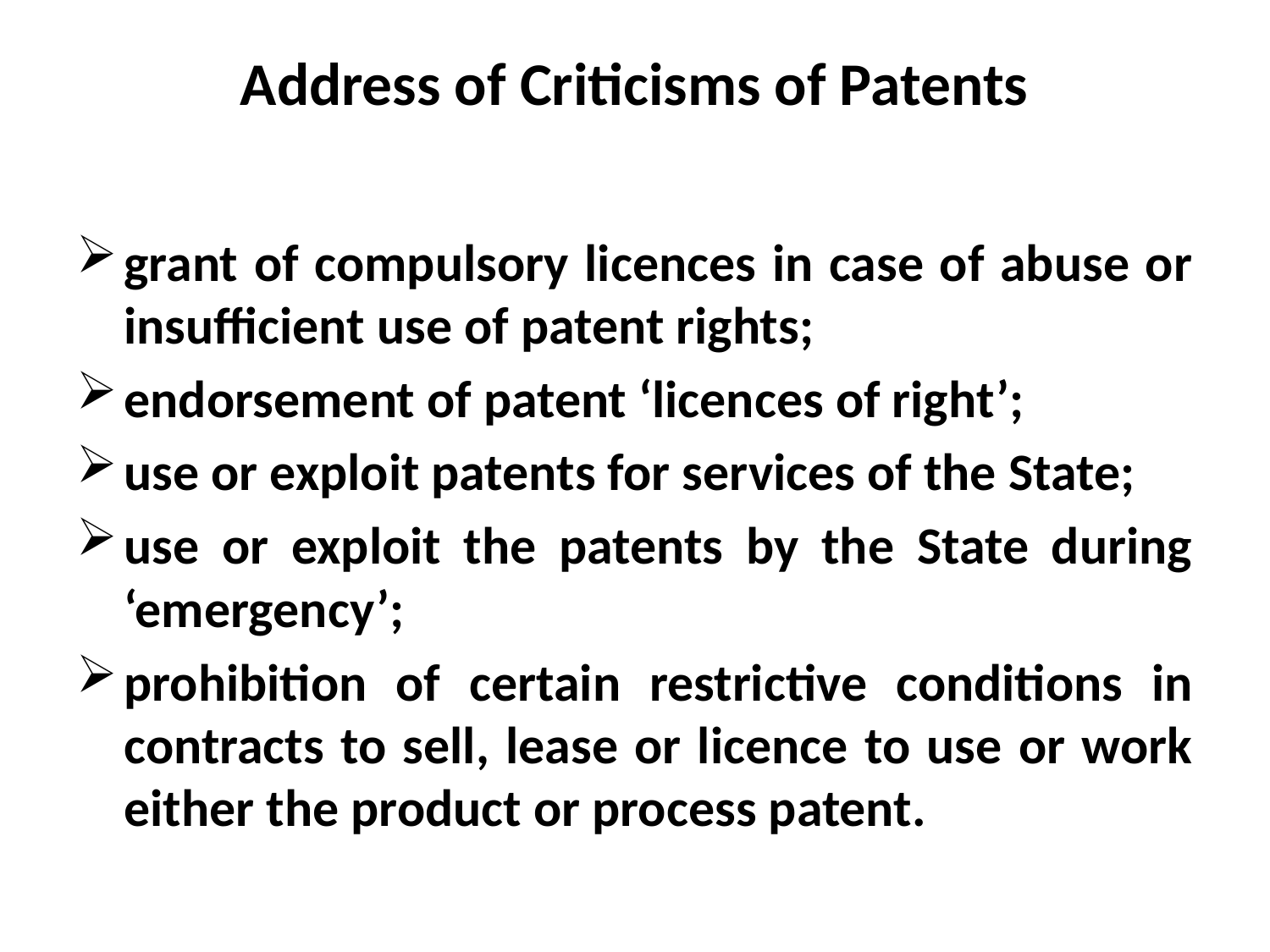

# Address of Criticisms of Patents
grant of compulsory licences in case of abuse or insufficient use of patent rights;
endorsement of patent ‘licences of right’;
use or exploit patents for services of the State;
use or exploit the patents by the State during ‘emergency’;
prohibition of certain restrictive conditions in contracts to sell, lease or licence to use or work either the product or process patent.